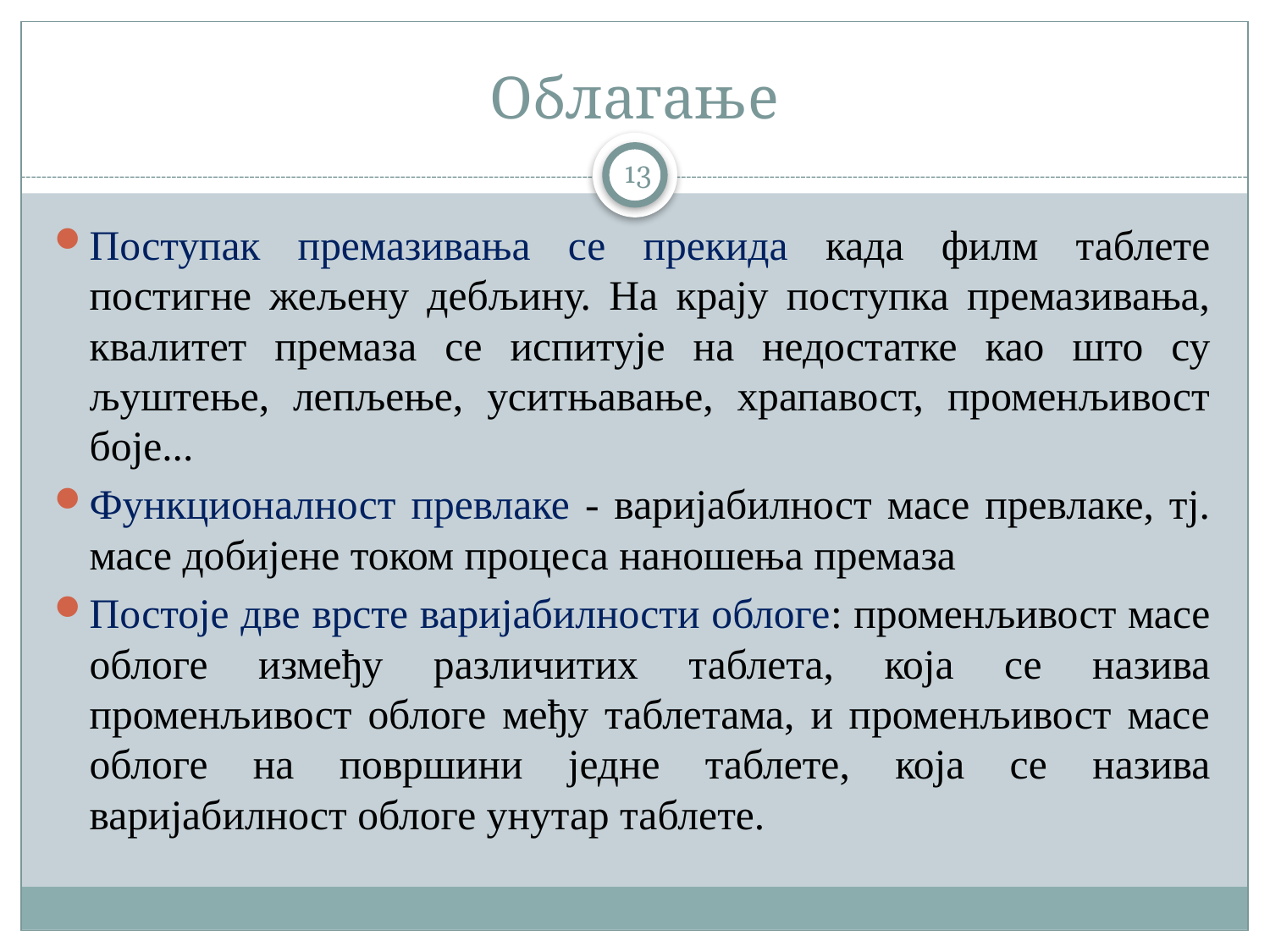

# Облагање
13
Поступак премазивања се прекида када филм таблете постигне жељену дебљину. На крају поступка премазивања, квалитет премаза се испитује на недостатке као што су љуштење, лепљење, уситњавање, храпавост, променљивост боје...
Функционалност превлаке - варијабилност масе превлаке, тј. масе добијене током процеса наношења премаза
Постоје две врсте варијабилности облоге: променљивост масе облоге између различитих таблета, која се назива променљивост облоге међу таблетама, и променљивост масе облоге на површини једне таблете, која се назива варијабилност облоге унутар таблете.